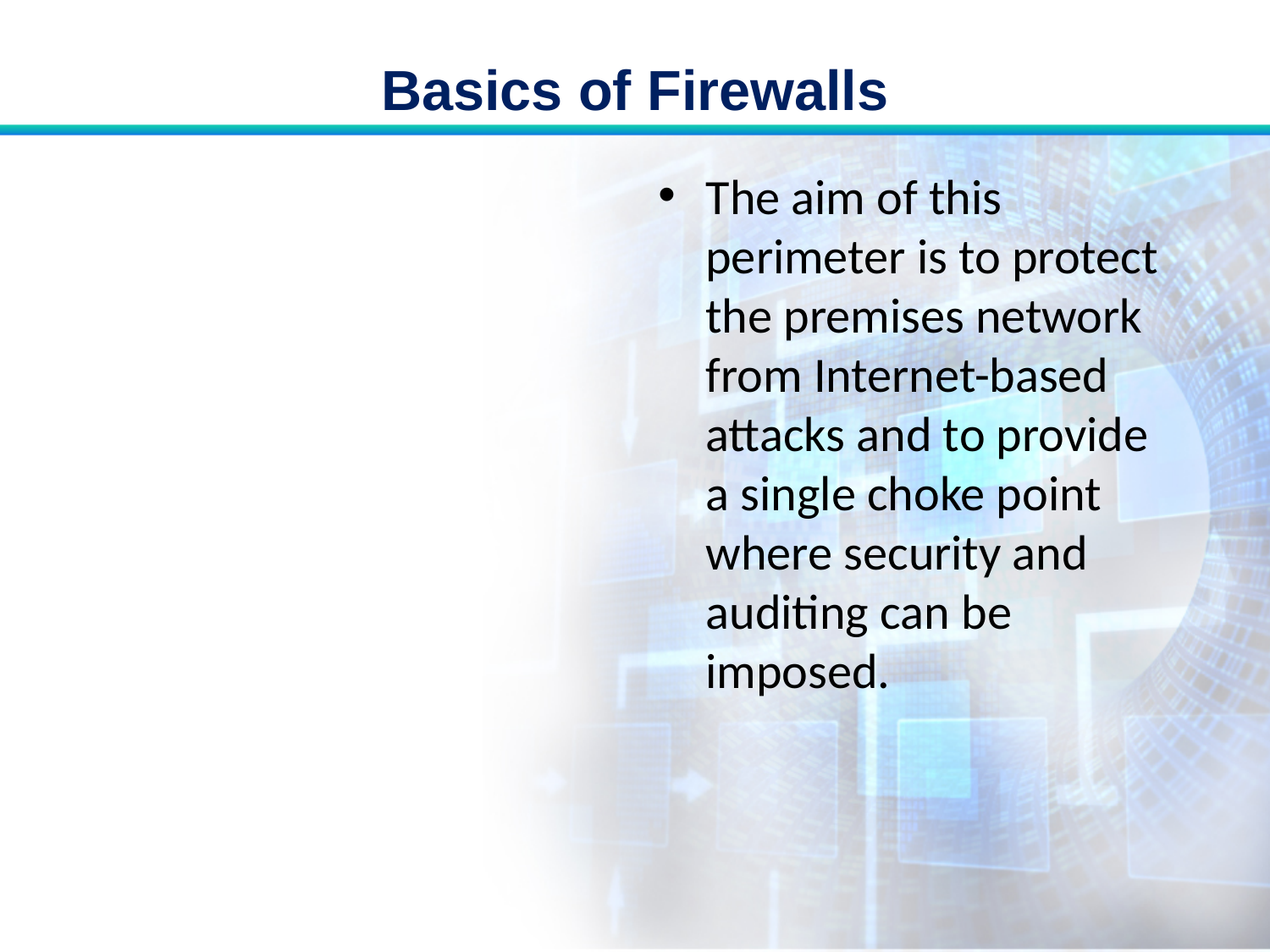

# Basics of Firewalls
The aim of this perimeter is to protect the premises network from Internet-based attacks and to provide a single choke point where security and auditing can be imposed.